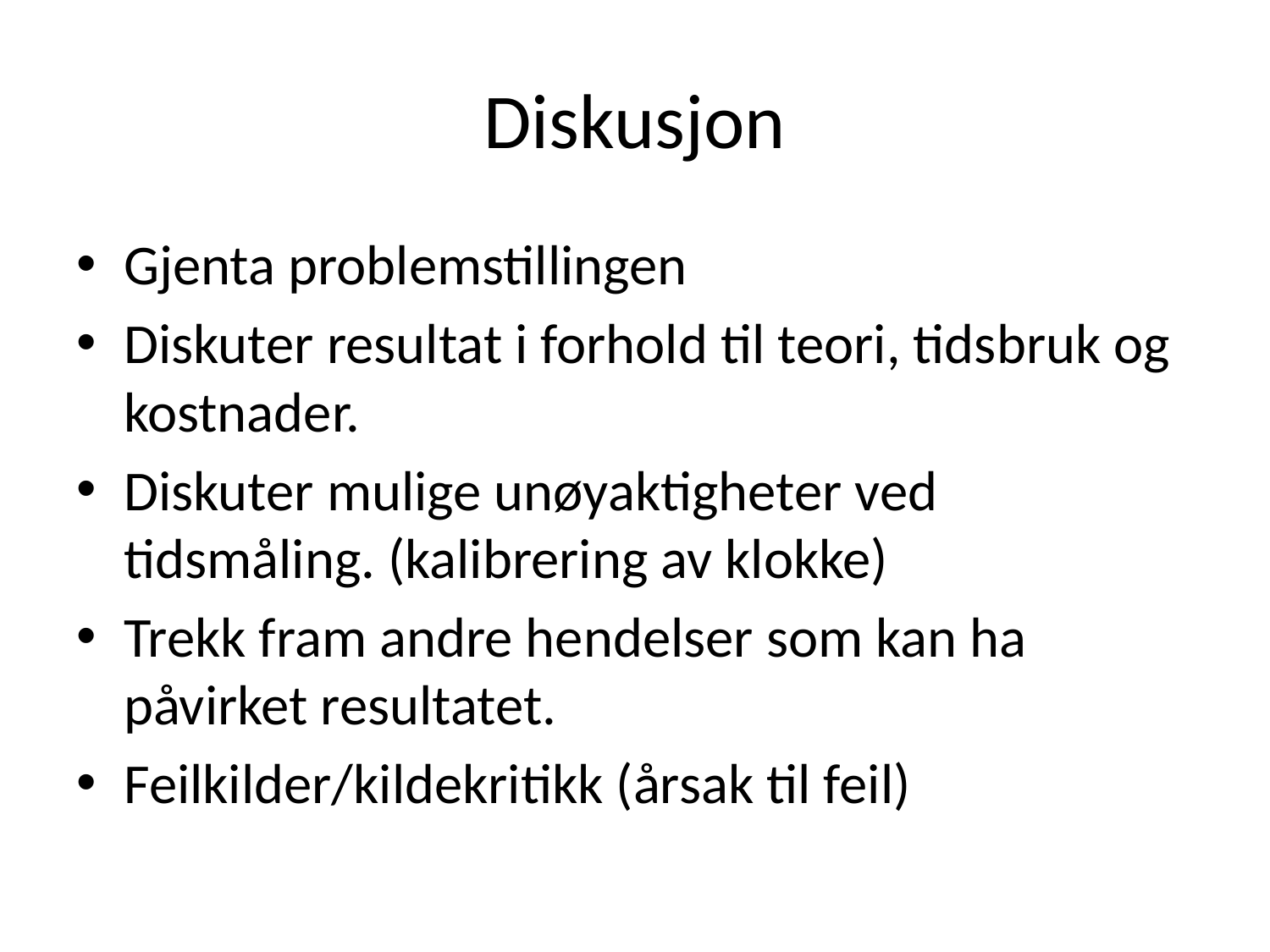

# Diskusjon
Gjenta problemstillingen
Diskuter resultat i forhold til teori, tidsbruk og kostnader.
Diskuter mulige unøyaktigheter ved tidsmåling. (kalibrering av klokke)
Trekk fram andre hendelser som kan ha påvirket resultatet.
Feilkilder/kildekritikk (årsak til feil)